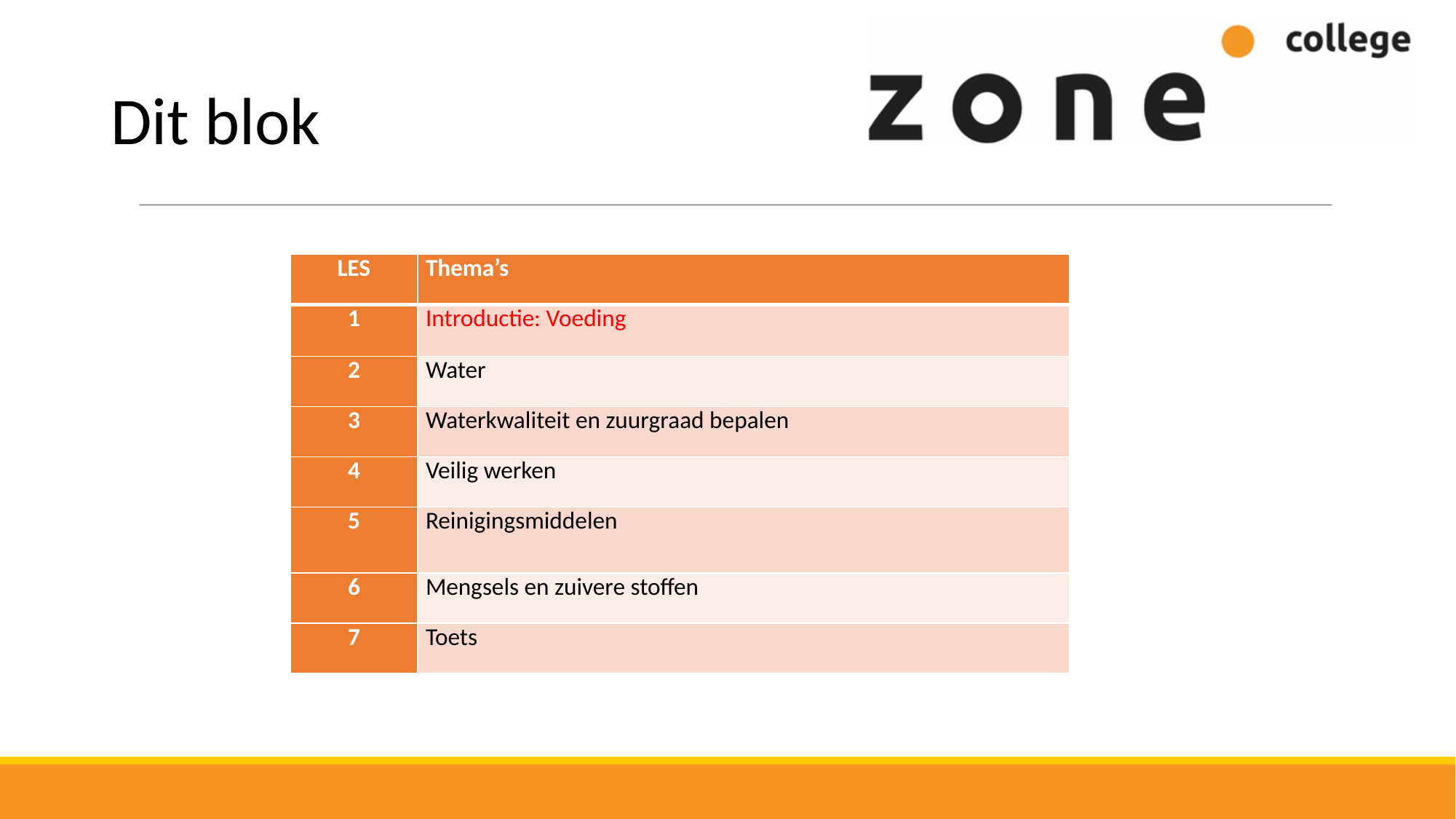

# Dit blok
| LES | Thema’s |
| --- | --- |
| 1 | Introductie: Voeding |
| 2 | Water |
| 3 | Waterkwaliteit en zuurgraad bepalen |
| 4 | Veilig werken |
| 5 | Reinigingsmiddelen |
| 6 | Mengsels en zuivere stoffen |
| 7 | Toets |